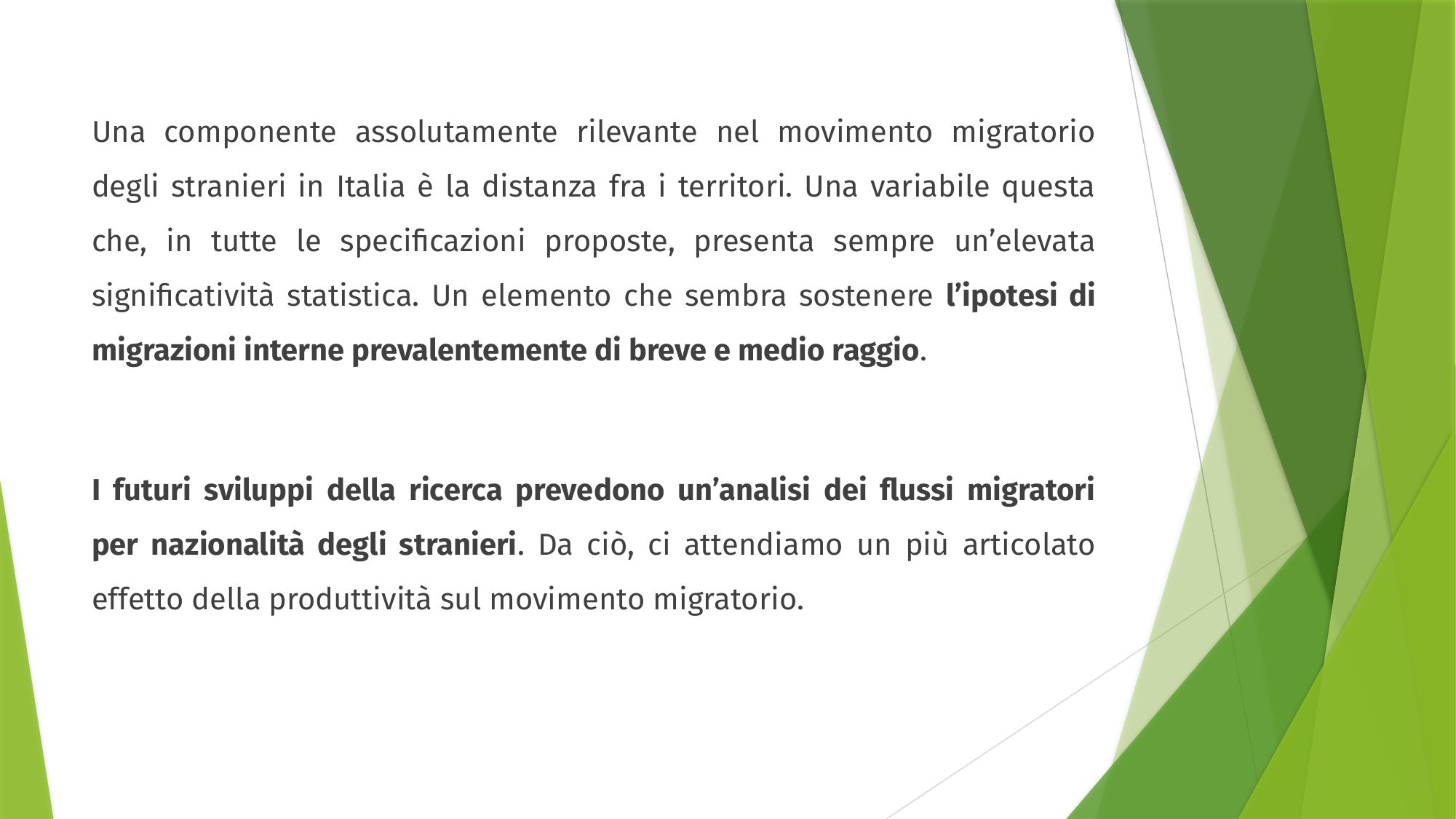

Una componente assolutamente rilevante nel movimento migratorio degli stranieri in Italia è la distanza fra i territori. Una variabile questa che, in tutte le specificazioni proposte, presenta sempre un’elevata significatività statistica. Un elemento che sembra sostenere l’ipotesi di migrazioni interne prevalentemente di breve e medio raggio.

I futuri sviluppi della ricerca prevedono un’analisi dei flussi migratori per nazionalità degli stranieri. Da ciò, ci attendiamo un più articolato effetto della produttività sul movimento migratorio.